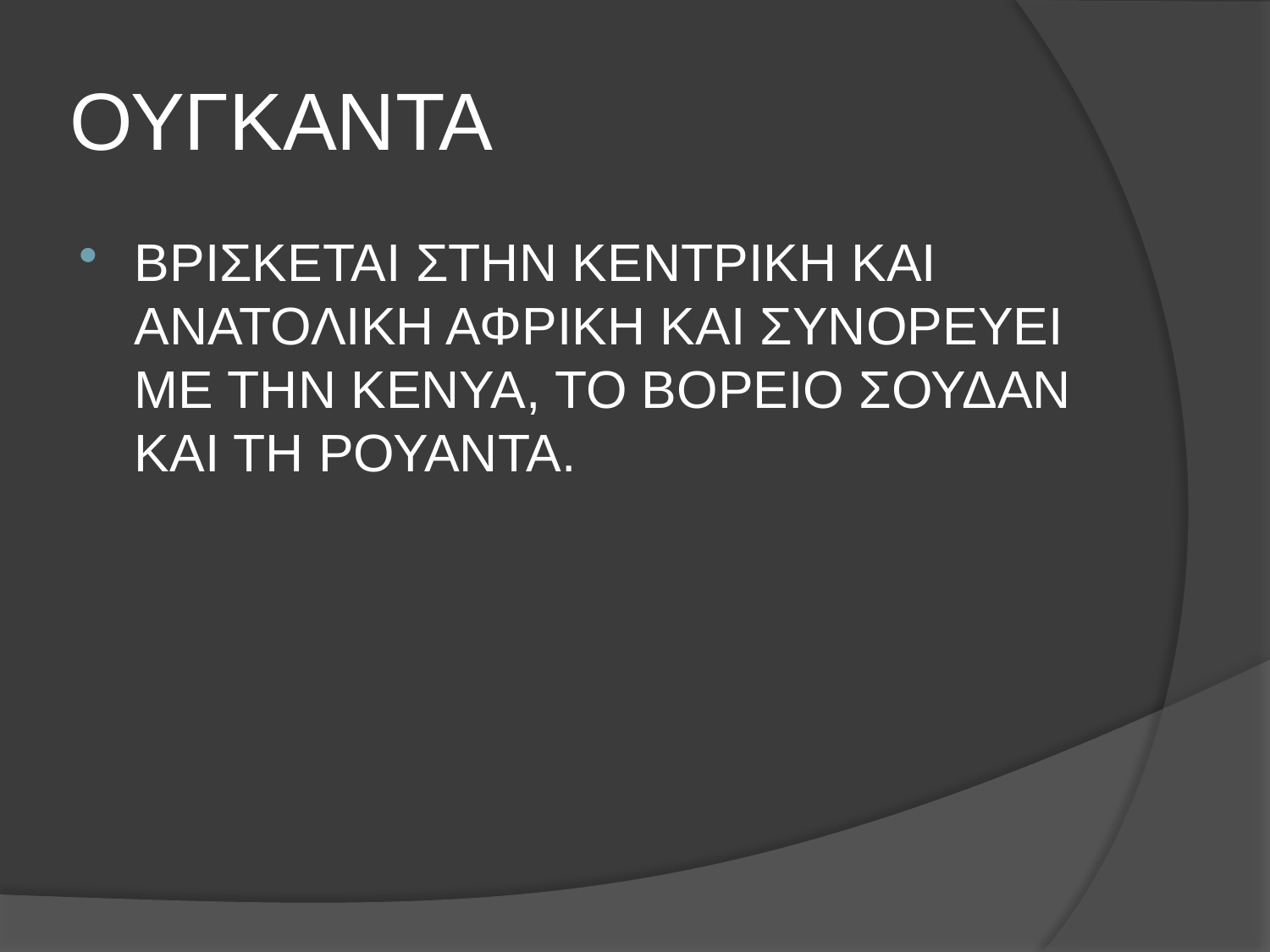

# ΟΥΓΚΑΝΤΑ
ΒΡΙΣΚΕΤΑΙ ΣΤΗΝ ΚΕΝΤΡΙΚΗ ΚΑΙ ΑΝΑΤΟΛΙΚΗ ΑΦΡΙΚΗ ΚΑΙ ΣΥΝΟΡΕΥΕΙ ΜΕ ΤΗΝ ΚΕΝΥΑ, ΤΟ ΒΟΡΕΙΟ ΣΟΥΔΑΝ ΚΑΙ ΤΗ ΡΟΥΑΝΤΑ.